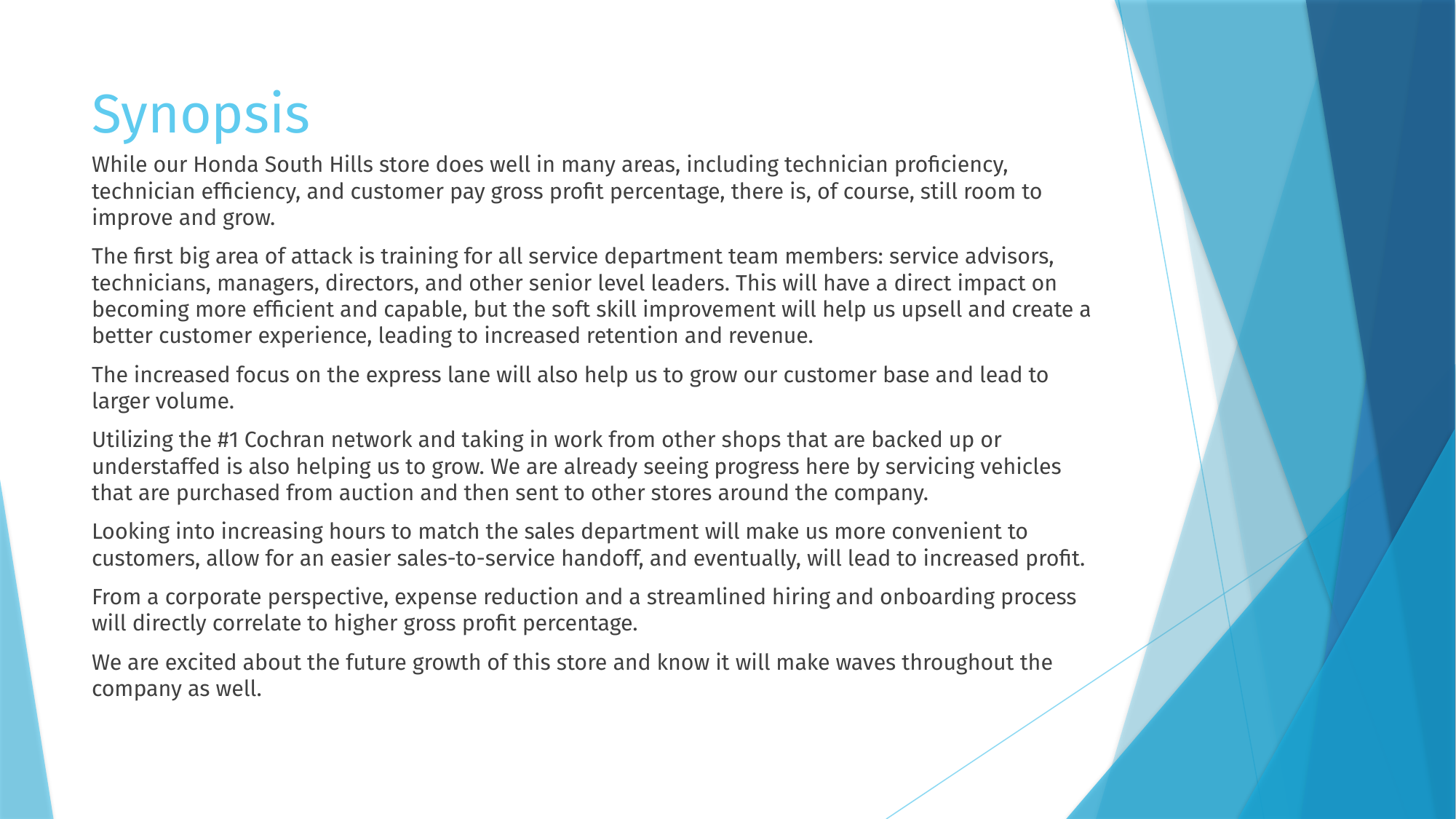

# Synopsis
While our Honda South Hills store does well in many areas, including technician proficiency, technician efficiency, and customer pay gross profit percentage, there is, of course, still room to improve and grow.
The first big area of attack is training for all service department team members: service advisors, technicians, managers, directors, and other senior level leaders. This will have a direct impact on becoming more efficient and capable, but the soft skill improvement will help us upsell and create a better customer experience, leading to increased retention and revenue.
The increased focus on the express lane will also help us to grow our customer base and lead to larger volume.
Utilizing the #1 Cochran network and taking in work from other shops that are backed up or understaffed is also helping us to grow. We are already seeing progress here by servicing vehicles that are purchased from auction and then sent to other stores around the company.
Looking into increasing hours to match the sales department will make us more convenient to customers, allow for an easier sales-to-service handoff, and eventually, will lead to increased profit.
From a corporate perspective, expense reduction and a streamlined hiring and onboarding process will directly correlate to higher gross profit percentage.
We are excited about the future growth of this store and know it will make waves throughout the company as well.